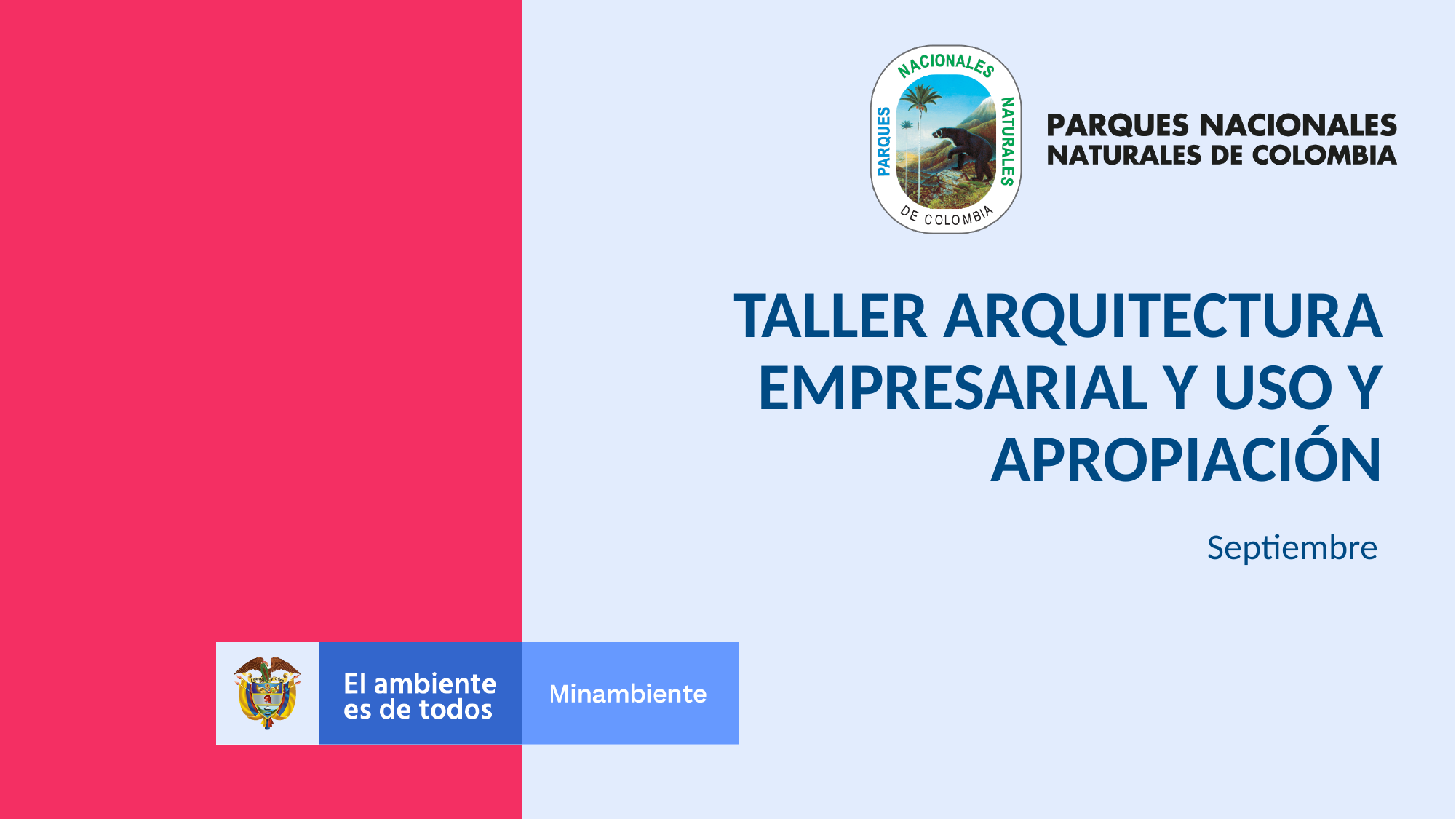

# TALLER ARQUITECTURA EMPRESARIAL Y USO Y APROPIACIÓN
Septiembre